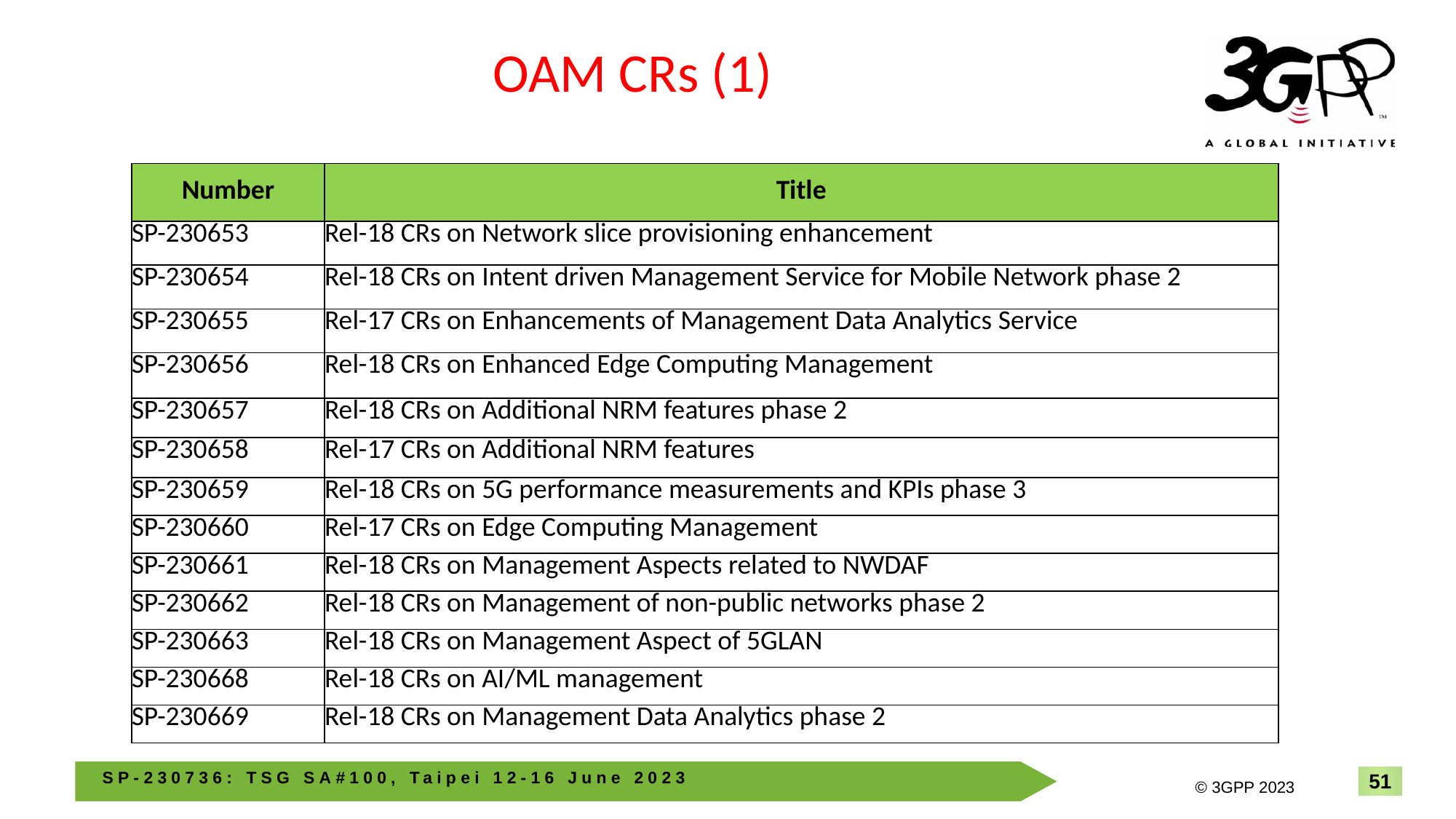

# OAM CRs (1)
| Number | Title |
| --- | --- |
| SP-230653 | Rel-18 CRs on Network slice provisioning enhancement |
| SP-230654 | Rel-18 CRs on Intent driven Management Service for Mobile Network phase 2 |
| SP-230655 | Rel-17 CRs on Enhancements of Management Data Analytics Service |
| SP-230656 | Rel-18 CRs on Enhanced Edge Computing Management |
| SP-230657 | Rel-18 CRs on Additional NRM features phase 2 |
| SP-230658 | Rel-17 CRs on Additional NRM features |
| SP-230659 | Rel-18 CRs on 5G performance measurements and KPIs phase 3 |
| SP-230660 | Rel-17 CRs on Edge Computing Management |
| SP-230661 | Rel-18 CRs on Management Aspects related to NWDAF |
| SP-230662 | Rel-18 CRs on Management of non-public networks phase 2 |
| SP-230663 | Rel-18 CRs on Management Aspect of 5GLAN |
| SP-230668 | Rel-18 CRs on AI/ML management |
| SP-230669 | Rel-18 CRs on Management Data Analytics phase 2 |